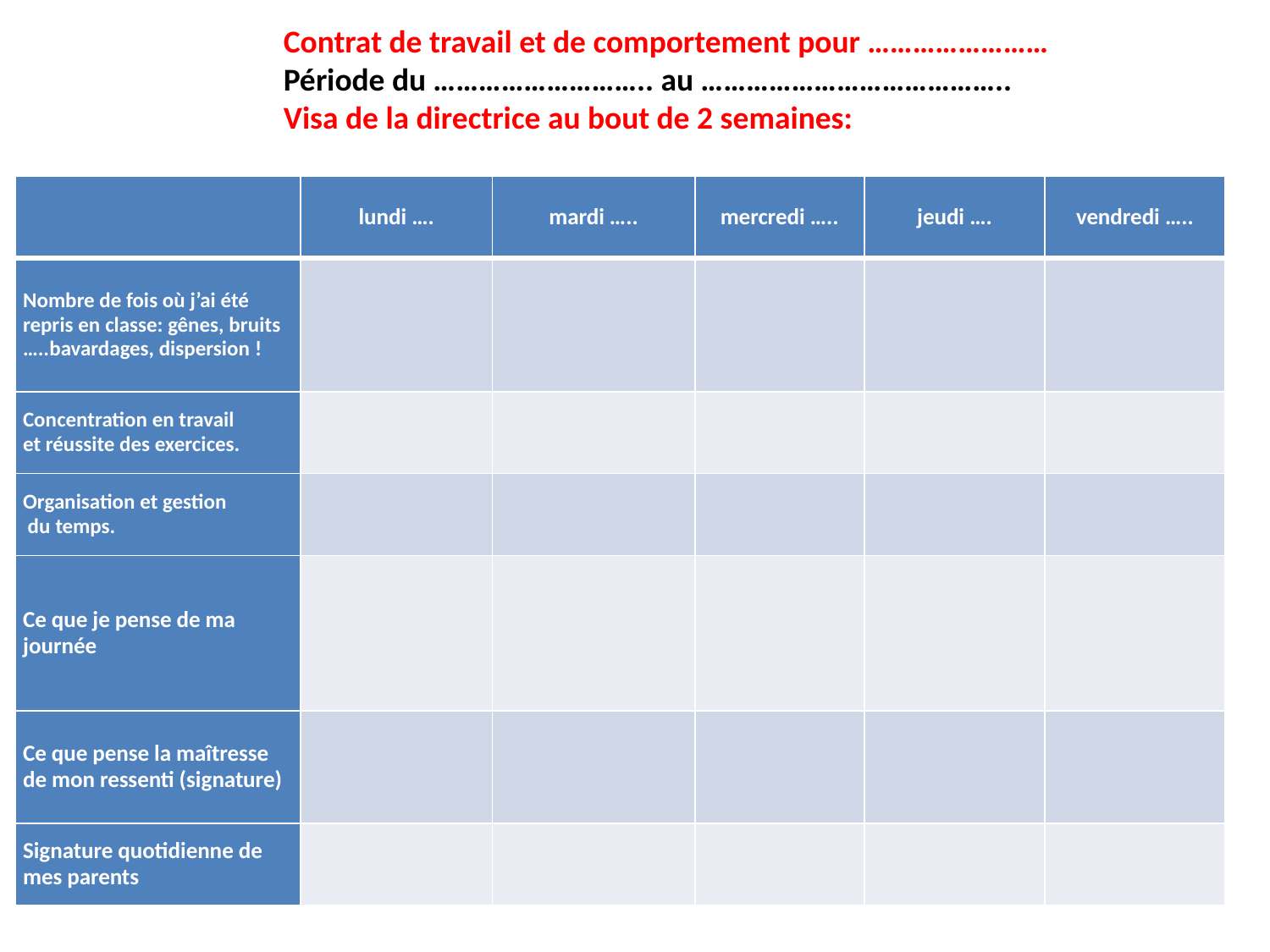

Contrat de travail et de comportement pour ……………………
Période du ……………………….. au …………………………………..
Visa de la directrice au bout de 2 semaines:
|  | lundi …. | mardi ….. | mercredi ….. | jeudi …. | vendredi ….. |
| --- | --- | --- | --- | --- | --- |
| Nombre de fois où j’ai été repris en classe: gênes, bruits …..bavardages, dispersion ! |  |  |  |  |  |
| Concentration en travail et réussite des exercices. |  |  |  |  |  |
| Organisation et gestion du temps. |  |  |  |  |  |
| Ce que je pense de ma journée |  |  |  |  |  |
| Ce que pense la maîtresse de mon ressenti (signature) |  |  |  |  |  |
| Signature quotidienne de mes parents |  |  |  |  |  |